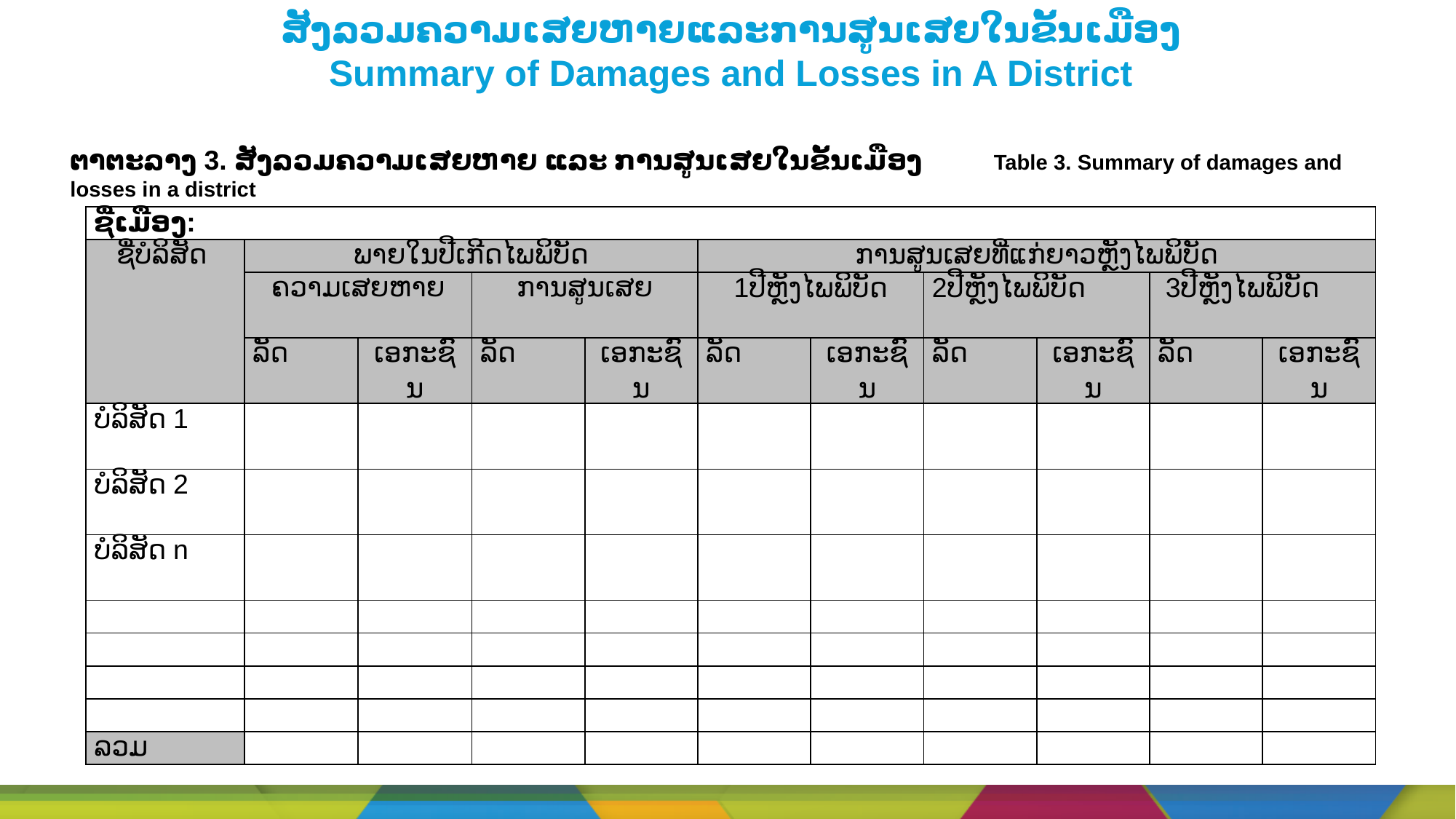

# ສັງລວມຄວາມເສຍຫາຍແລະການສູນເສຍໃນຂັ້ນເມືອງ Summary of Damages and Losses in A District
ຕາຕະລາງ 3. ສັງລວມຄວາມເສຍຫາຍ ແລະ ການສູນເສຍໃນຂັ້ນເມືອງ          Table 3. Summary of damages and losses in a district
| ຊື່ເມືອງ: |  |  |  |  |  |  |  |  |  |  |
| --- | --- | --- | --- | --- | --- | --- | --- | --- | --- | --- |
| ຊື່ບໍລິສັດ | ພາຍໃນປີເກີດໄພພິບັດ |  |  |  | ການສູນເສຍທີ່ແກ່ຍາວຫຼັງໄພພິບັດ |  |  |  |  |  |
|  | ຄວາມເສຍຫາຍ |  | ການສູນເສຍ |  | 1ປີຫຼັງໄພພິບັດ |  | 2ປີຫຼັງໄພພິບັດ |  | 3ປີຫຼັງໄພພິບັດ |  |
|  | ລັດ | ເອກະຊົນ | ລັດ | ເອກະຊົນ | ລັດ | ເອກະຊົນ | ລັດ | ເອກະຊົນ | ລັດ | ເອກະຊົນ |
| ບໍລິສັດ 1 |  |  |  |  |  |  |  |  |  |  |
| ບໍລິສັດ 2 |  |  |  |  |  |  |  |  |  |  |
| ບໍລິສັດ n |  |  |  |  |  |  |  |  |  |  |
|  |  |  |  |  |  |  |  |  |  |  |
|  |  |  |  |  |  |  |  |  |  |  |
|  |  |  |  |  |  |  |  |  |  |  |
|  |  |  |  |  |  |  |  |  |  |  |
| ລວມ |  |  |  |  |  |  |  |  |  |  |